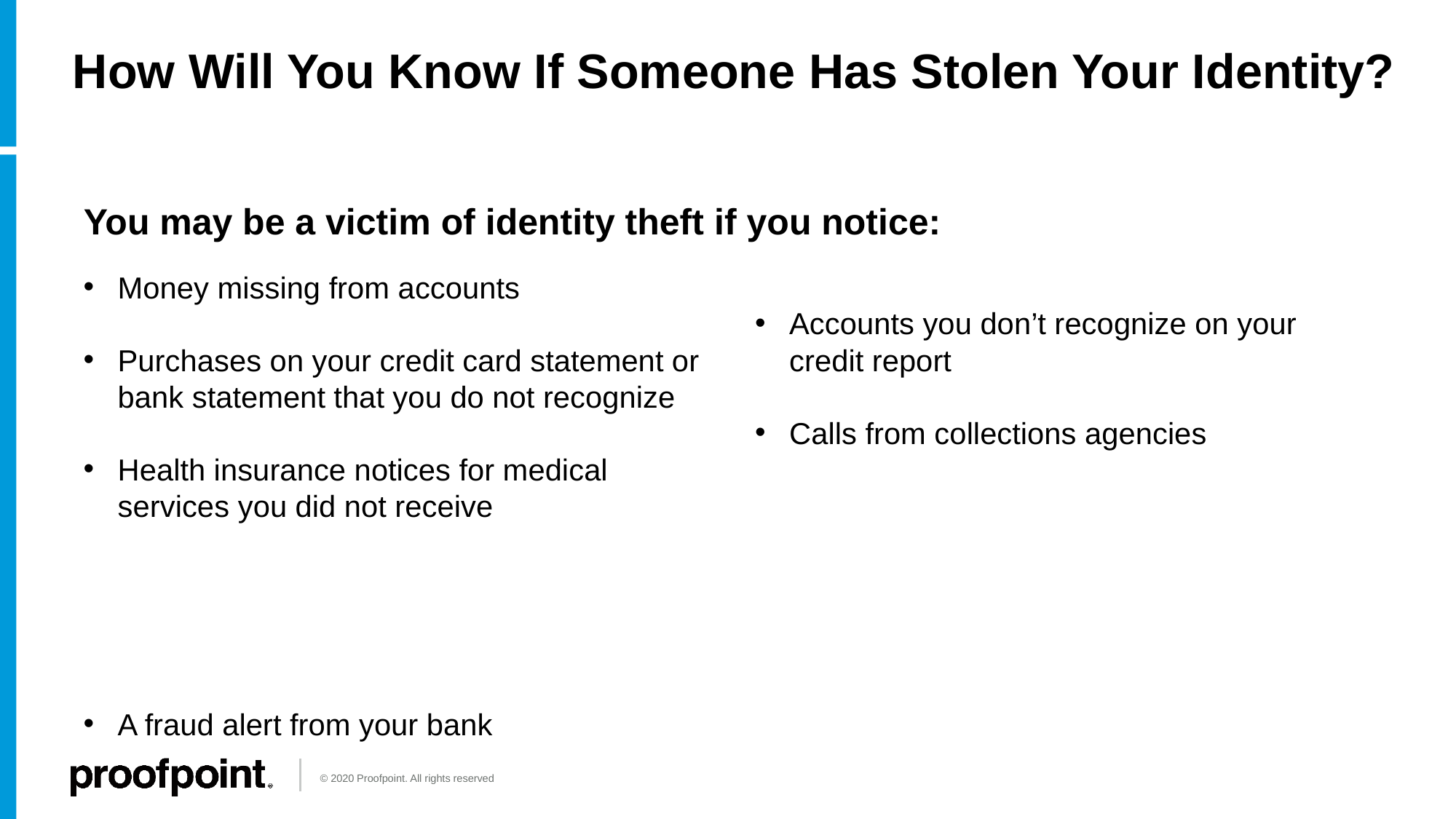

# How Will You Know If Someone Has Stolen Your Identity?
You may be a victim of identity theft if you notice:
Money missing from accounts
Purchases on your credit card statement or bank statement that you do not recognize
Health insurance notices for medical services you did not receive
A fraud alert from your bank
Accounts you don’t recognize on your credit report
Calls from collections agencies
© 2020 Proofpoint. All rights reserved